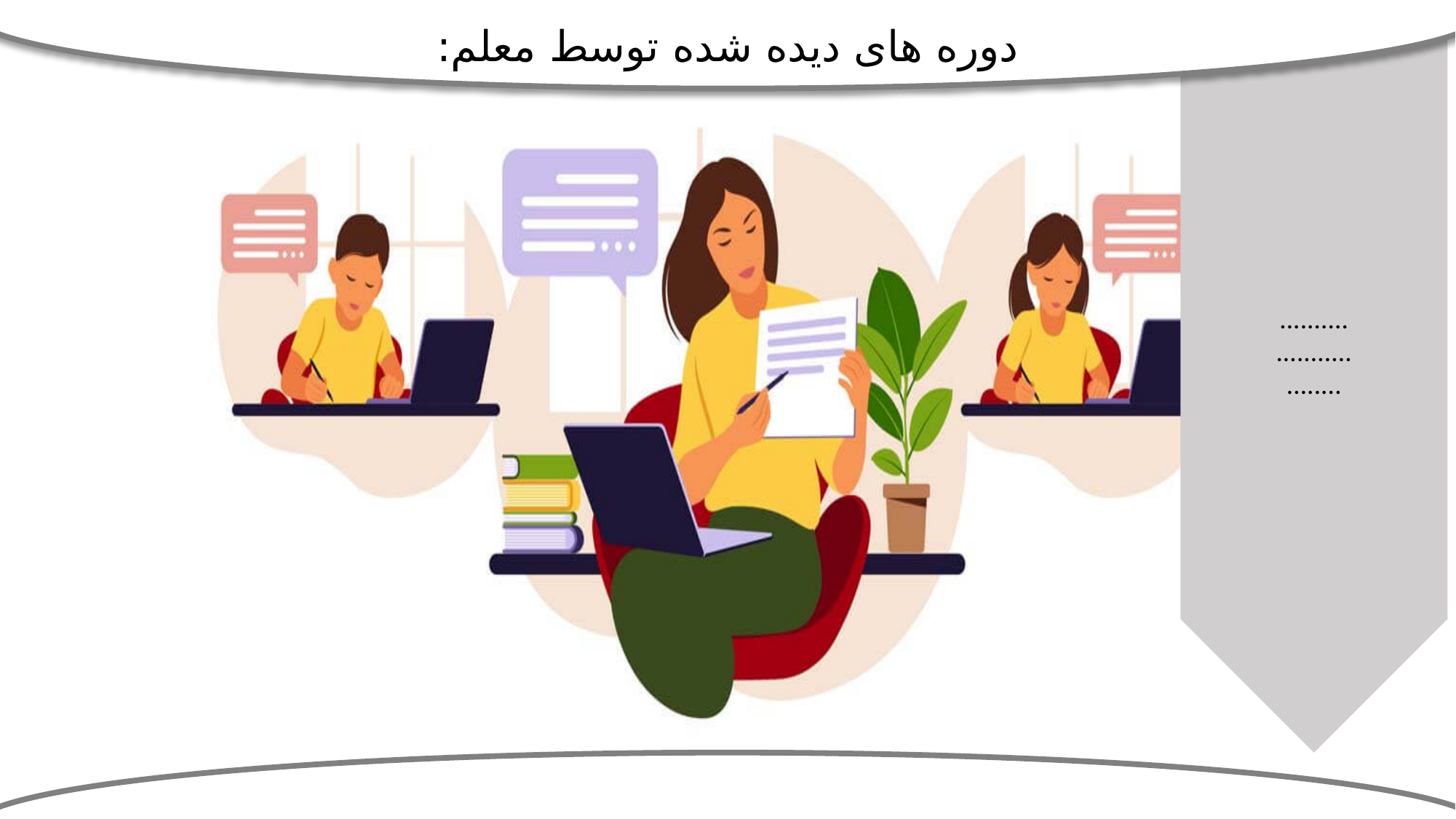

دوره های دیده شده توسط معلم:
..........
...........
........